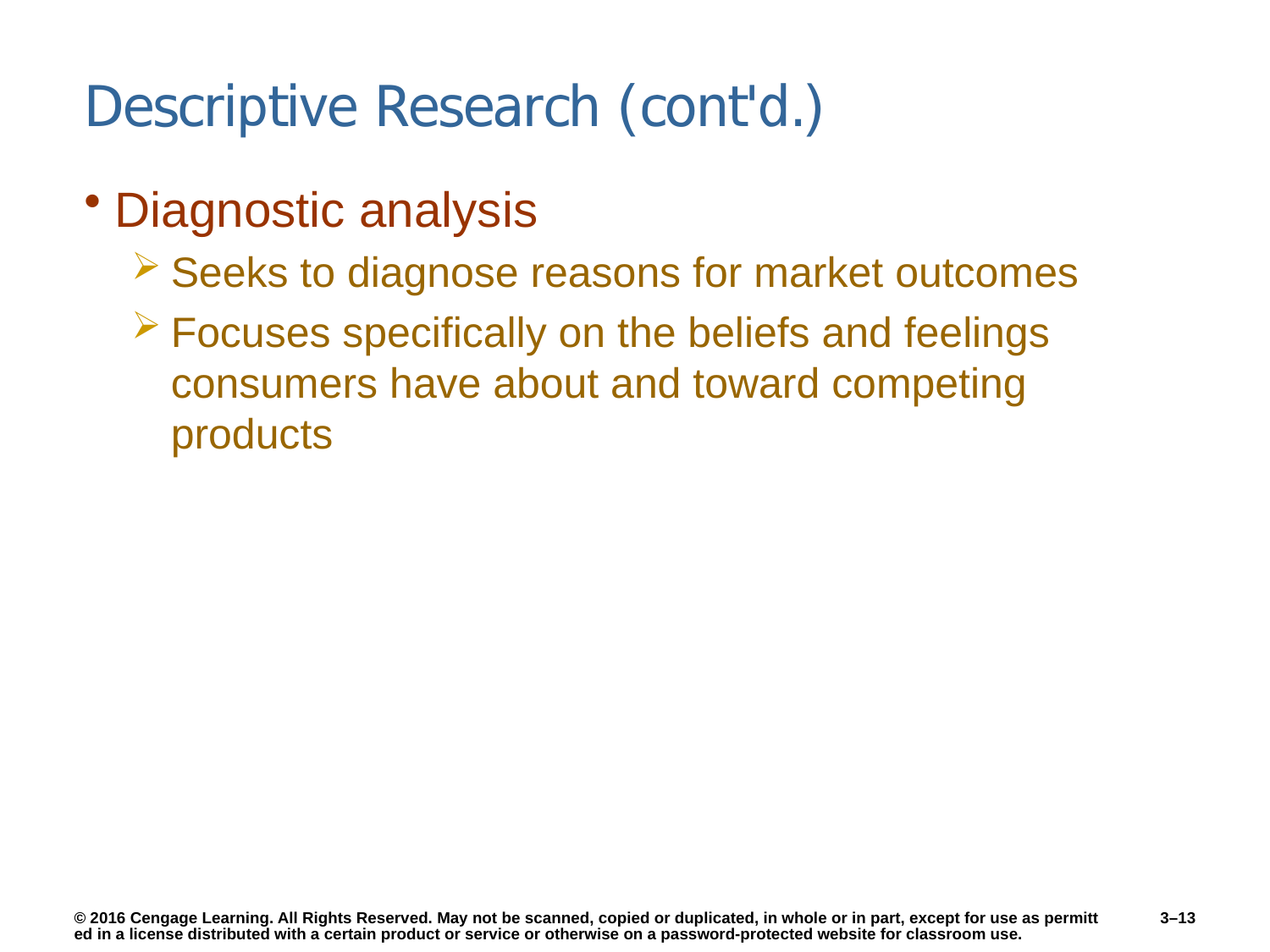

# Descriptive Research (cont'd.)
Diagnostic analysis
Seeks to diagnose reasons for market outcomes
Focuses specifically on the beliefs and feelings consumers have about and toward competing products
3–13
© 2016 Cengage Learning. All Rights Reserved. May not be scanned, copied or duplicated, in whole or in part, except for use as permitted in a license distributed with a certain product or service or otherwise on a password-protected website for classroom use.